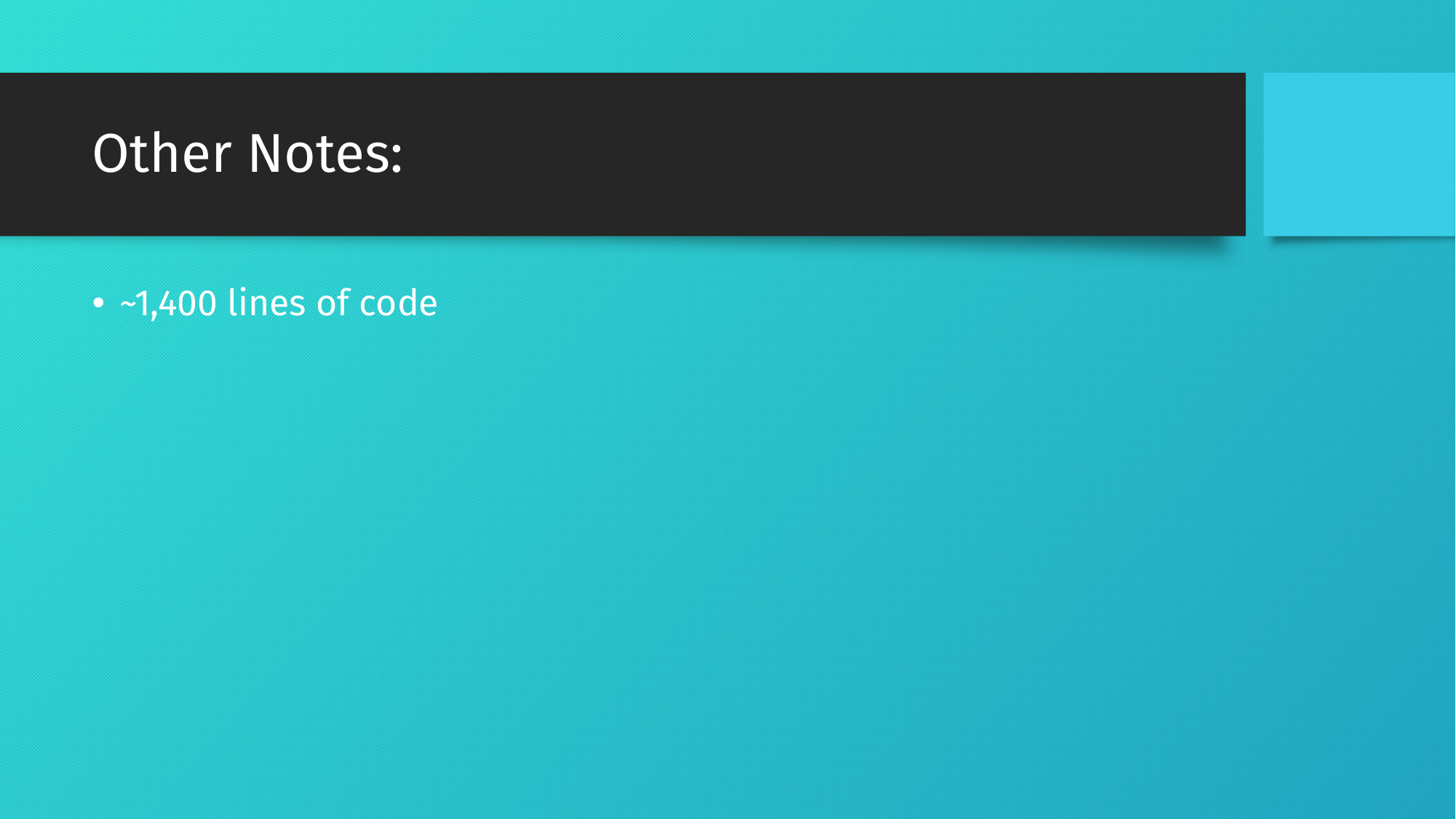

# Other Notes:
~1,400 lines of code